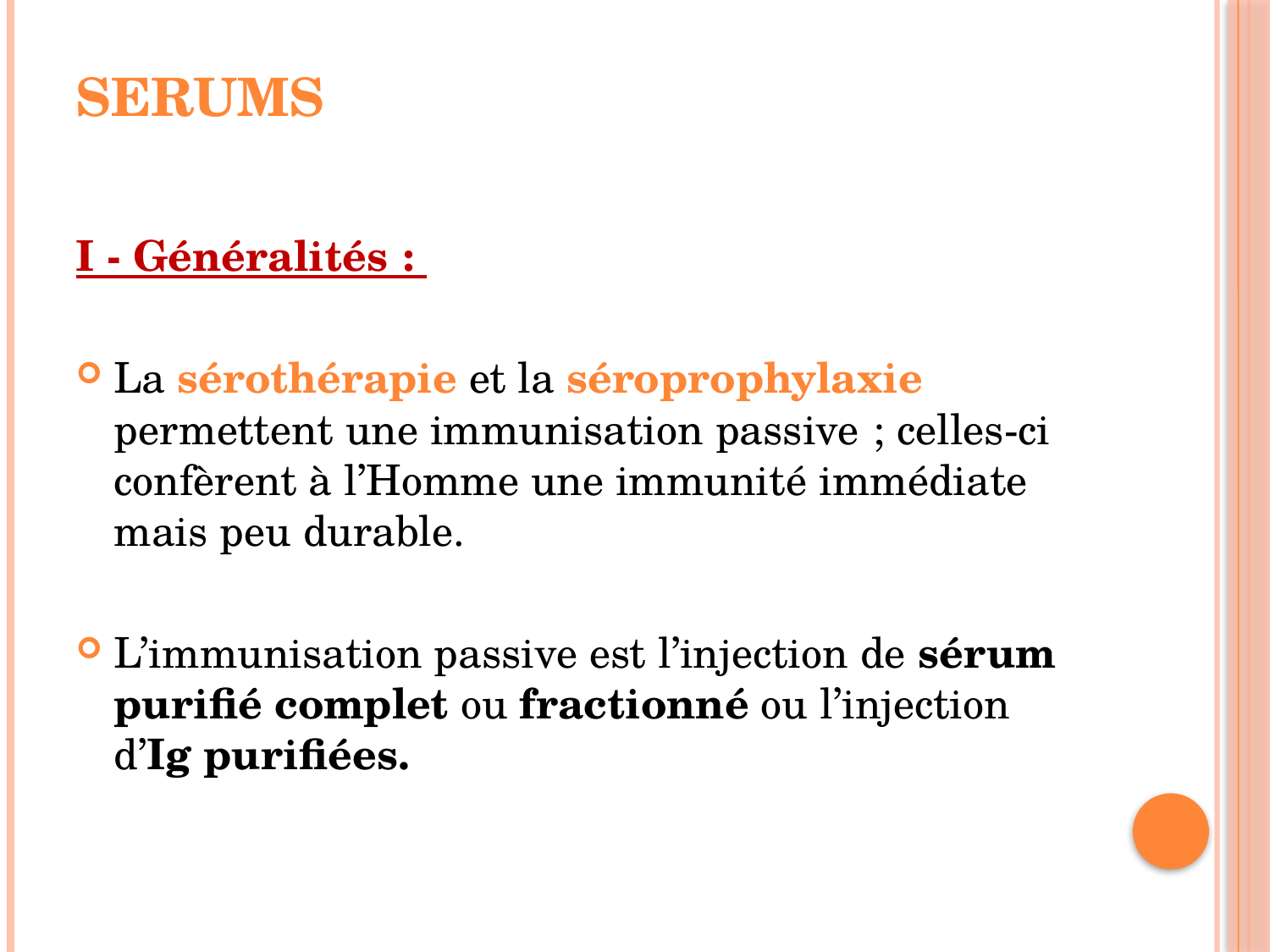

# SERUMS
I - Généralités :

La sérothérapie et la séroprophylaxie permettent une immunisation passive ; celles-ci confèrent à l’Homme une immunité immédiate mais peu durable.

L’immunisation passive est l’injection de sérum purifié complet ou fractionné ou l’injection d’Ig purifiées.